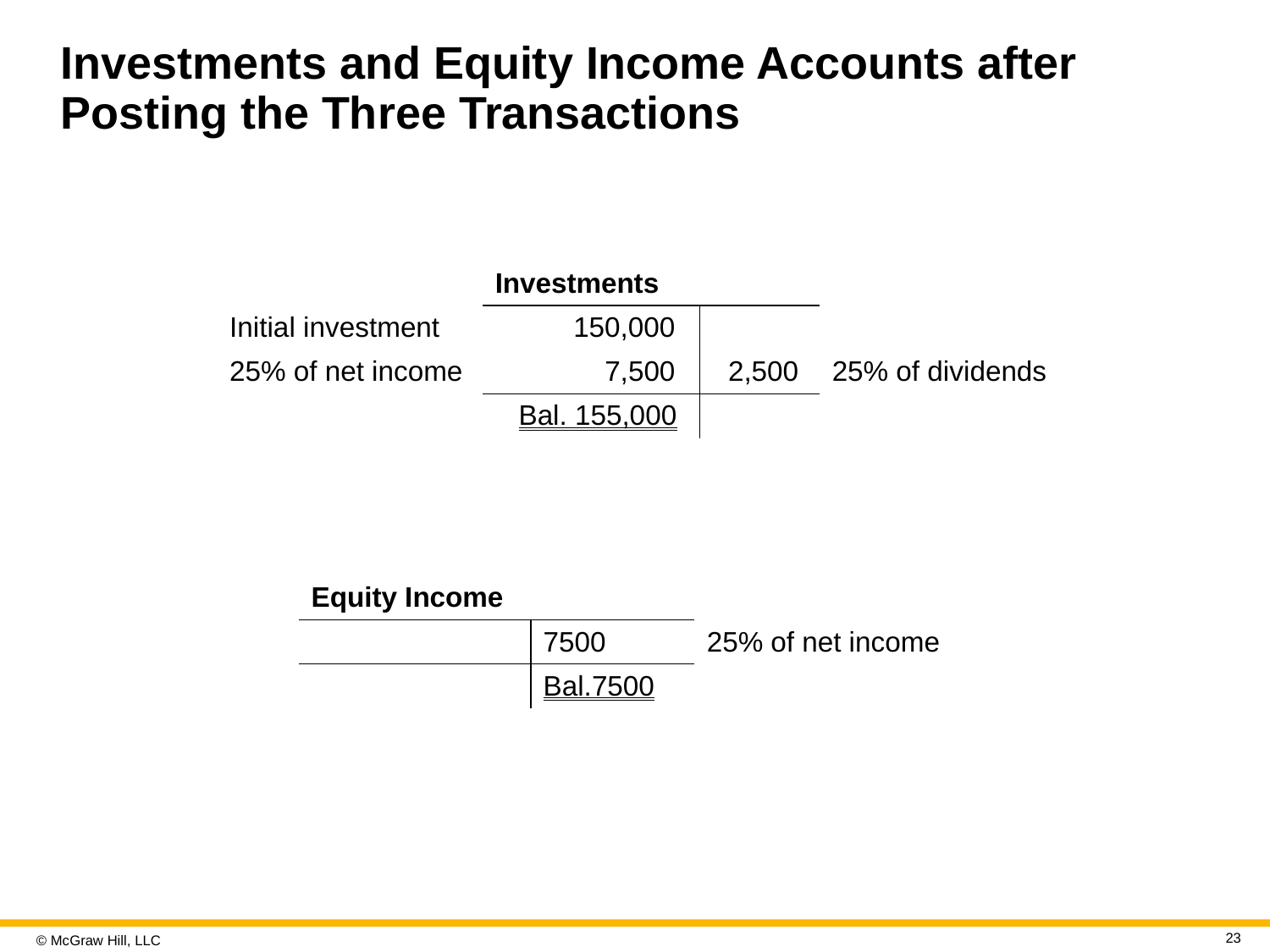

# Investments and Equity Income Accounts after Posting the Three Transactions
|  | Investments |  |  |
| --- | --- | --- | --- |
| Initial investment | 150,000 |  |  |
| 25% of net income | 7,500 | 2,500 | 25% of dividends |
|  | Bal. 155,000 |  |  |
| Equity Income |  |  |
| --- | --- | --- |
|  | 7500 | 25% of net income |
|  | Bal.7500 |  |
23